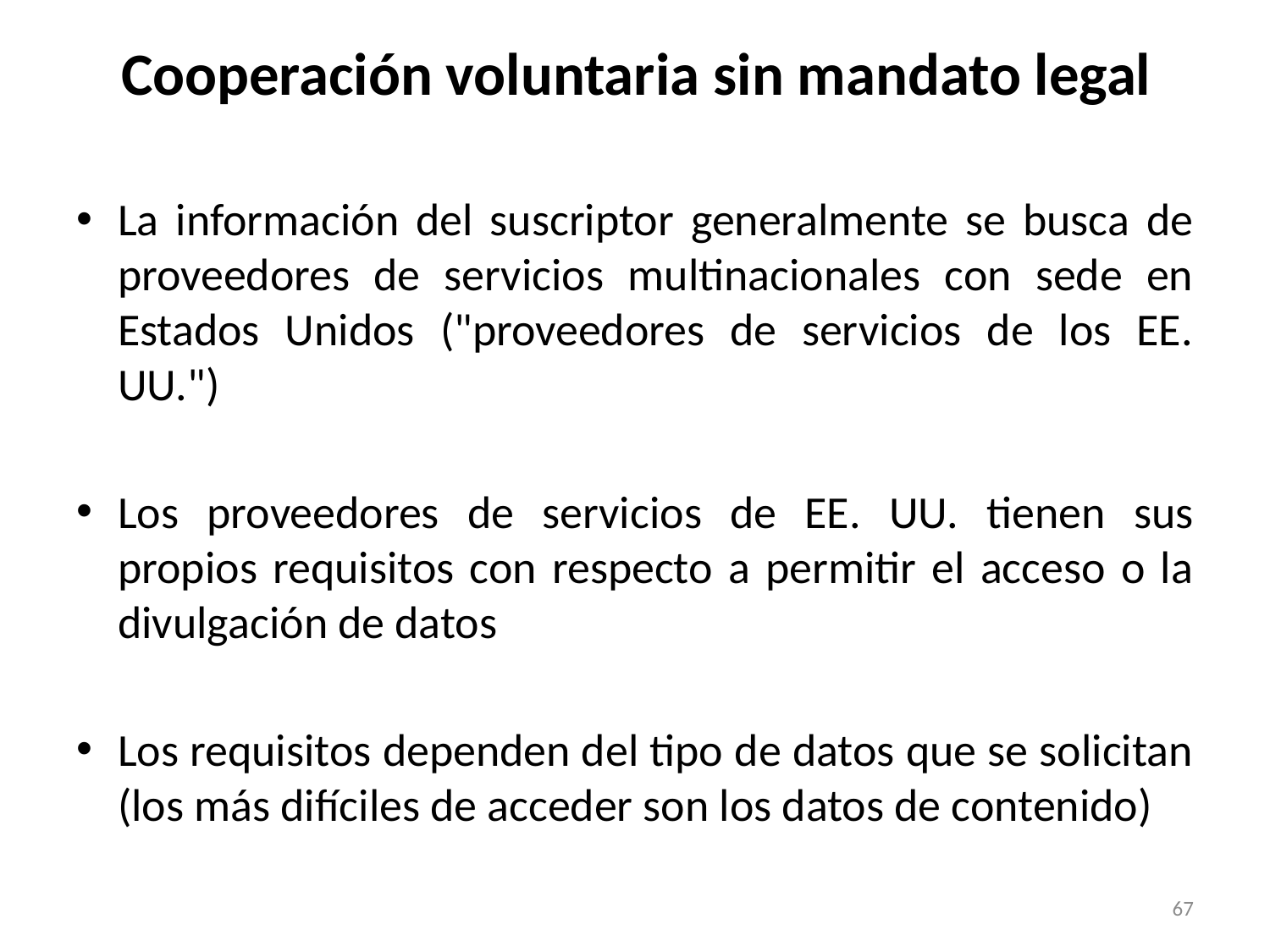

# Cooperación voluntaria sin mandato legal
La información del suscriptor generalmente se busca de proveedores de servicios multinacionales con sede en Estados Unidos ("proveedores de servicios de los EE. UU.")

Los proveedores de servicios de EE. UU. tienen sus propios requisitos con respecto a permitir el acceso o la divulgación de datos

Los requisitos dependen del tipo de datos que se solicitan (los más difíciles de acceder son los datos de contenido)
67